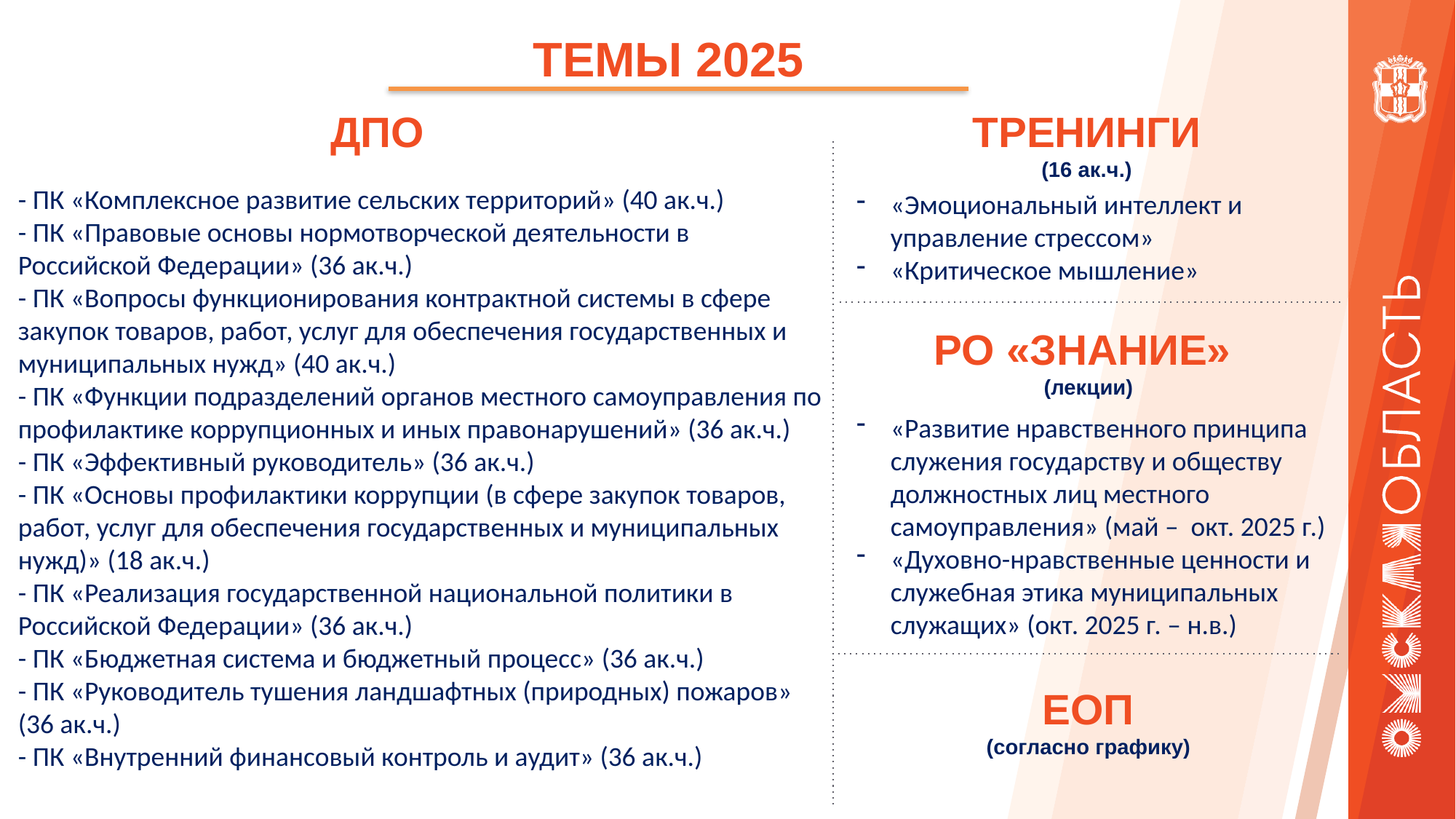

# ТЕМЫ 2025

ДПО
ТРЕНИНГИ
(16 ак.ч.)

- ПК «Комплексное развитие сельских территорий» (40 ак.ч.)
- ПК «Правовые основы нормотворческой деятельности в Российской Федерации» (36 ак.ч.)
- ПК «Вопросы функционирования контрактной системы в сфере закупок товаров, работ, услуг для обеспечения государственных и муниципальных нужд» (40 ак.ч.)
- ПК «Функции подразделений органов местного самоуправления по профилактике коррупционных и иных правонарушений» (36 ак.ч.)
- ПК «Эффективный руководитель» (36 ак.ч.)
- ПК «Основы профилактики коррупции (в сфере закупок товаров, работ, услуг для обеспечения государственных и муниципальных нужд)» (18 ак.ч.)
- ПК «Реализация государственной национальной политики в Российской Федерации» (36 ак.ч.)
- ПК «Бюджетная система и бюджетный процесс» (36 ак.ч.)
- ПК «Руководитель тушения ландшафтных (природных) пожаров» (36 ак.ч.)
- ПК «Внутренний финансовый контроль и аудит» (36 ак.ч.)

«Эмоциональный интеллект и управление стрессом»
«Критическое мышление»

РО «ЗНАНИЕ»
(лекции)
«Развитие нравственного принципа служения государству и обществу должностных лиц местного самоуправления» (май –  окт. 2025 г.)
«Духовно-нравственные ценности и служебная этика муниципальных служащих» (окт. 2025 г. – н.в.)

ЕОП
(согласно графику)